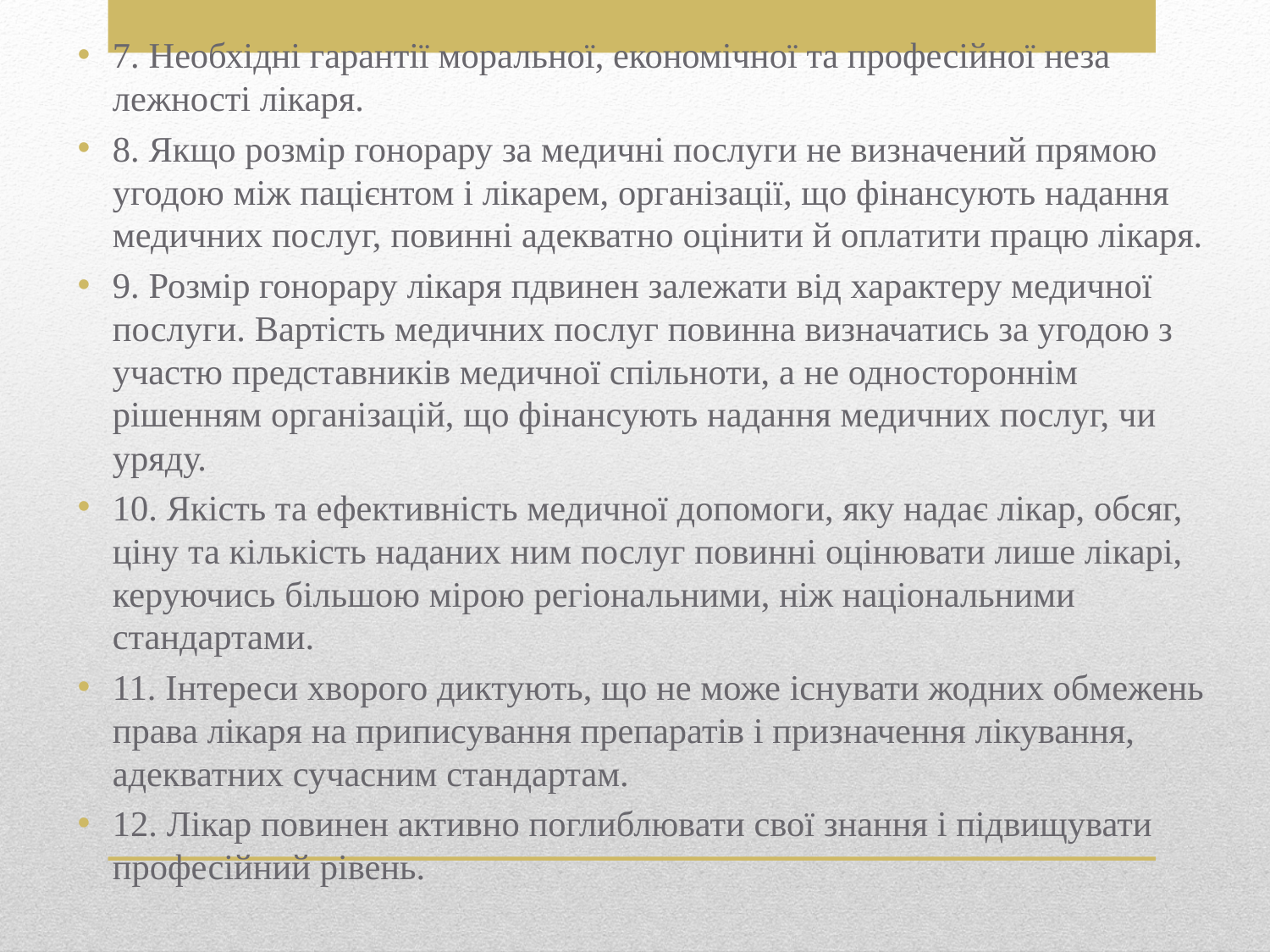

7. Необхідні гарантії моральної, економічної та професійної неза­лежності лікаря.
8. Якщо розмір гонорару за медичні послуги не визначений прямою угодою між пацієнтом і лікарем, організації, що фінансують надання медичних послуг, повинні адекватно оцінити й оплатити працю лікаря.
9. Розмір гонорару лікаря пдвинен залежати від характеру медичної послуги. Вартість медичних послуг повинна визначатись за угодою з участю представників медичної спільноти, а не одностороннім рішенням організацій, що фінансують надання медичних послуг, чи уряду.
10. Якість та ефективність медичної допомоги, яку надає лікар, обсяг, ціну та кількість наданих ним послуг повинні оцінювати лише лікарі, керуючись більшою мірою регіональними, ніж національними стандартами.
11. Інтереси хворого диктують, що не може існувати жодних обме­жень права лікаря на приписування препаратів і призначення лікуван­ня, адекватних сучасним стандартам.
12. Лікар повинен активно поглиблювати свої знання і підвищувати професійний рівень.